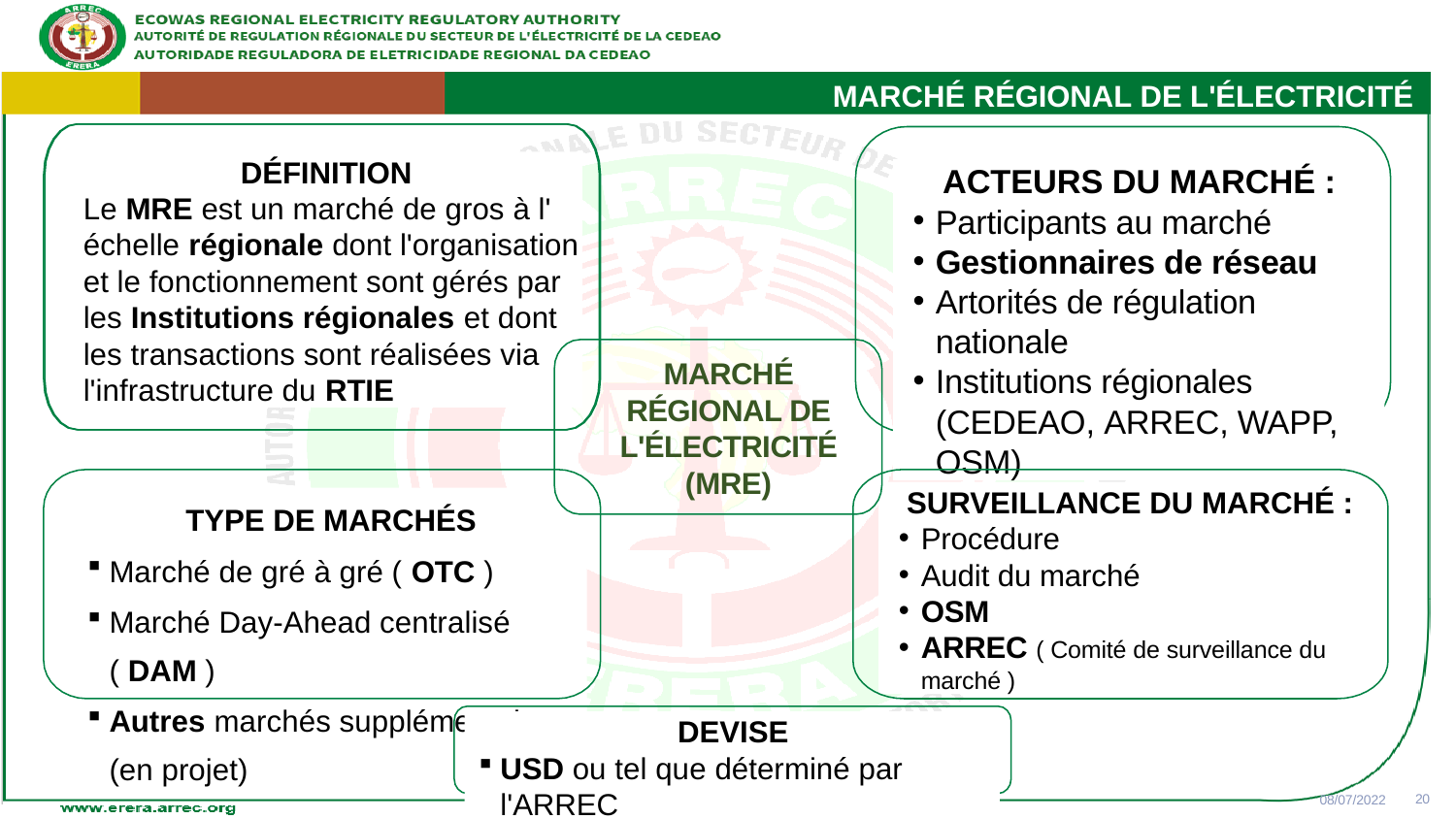

MARCHÉ RÉGIONAL DE L'ÉLECTRICITÉ

DÉFINITION
Le MRE est un marché de gros à l' échelle régionale dont l'organisation et le fonctionnement sont gérés par les Institutions régionales et dont les transactions sont réalisées via l'infrastructure du RTIE
ACTEURS DU MARCHÉ :
Participants au marché
Gestionnaires de réseau
Artorités de régulation nationale
Institutions régionales (CEDEAO, ARREC, WAPP, OSM)

MARCHÉ RÉGIONAL DE L'ÉLECTRICITÉ (MRE)

SURVEILLANCE DU MARCHÉ :
Procédure
Audit du marché
OSM
ARREC ( Comité de surveillance du marché )
TYPE DE MARCHÉS
Marché de gré à gré ( OTC )
Marché Day-Ahead centralisé ( DAM )
Autres marchés supplémentaires (en projet)

DEVISE
USD ou tel que déterminé par l'ARREC
20
08/07/2022